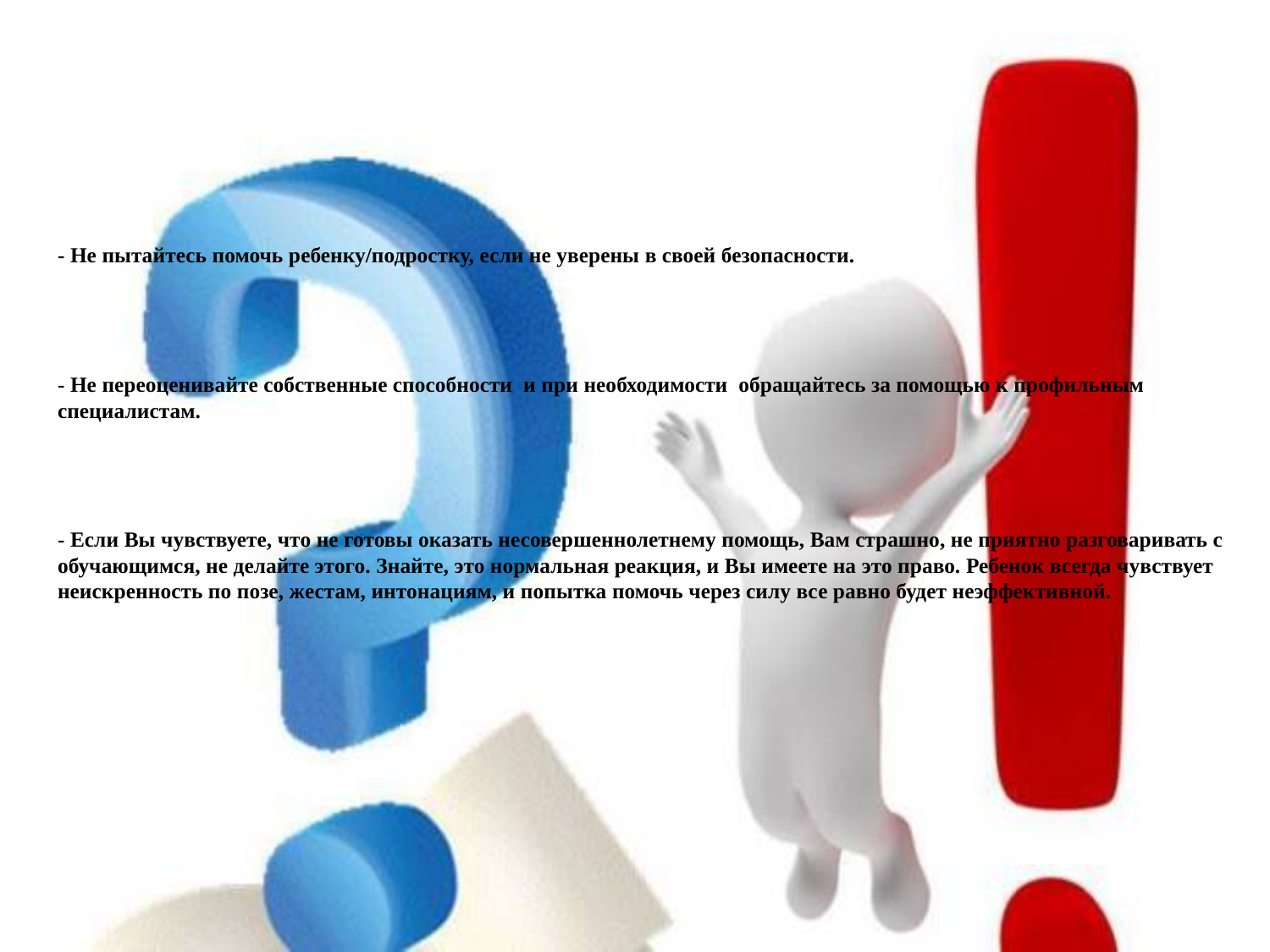

# - Не пытайтесь помочь ребенку/подростку, если не уверены в своей безопасности. - Не переоценивайте собственные способности  и при необходимости  обращайтесь за помощью к профильным специалистам. - Если Вы чувствуете, что не готовы оказать несовершеннолетнему помощь, Вам страшно, не приятно разговаривать с обучающимся, не делайте этого. Знайте, это нормальная реакция, и Вы имеете на это право. Ребенок всегда чувствует неискренность по позе, жестам, интонациям, и попытка помочь через силу все равно будет неэффективной.